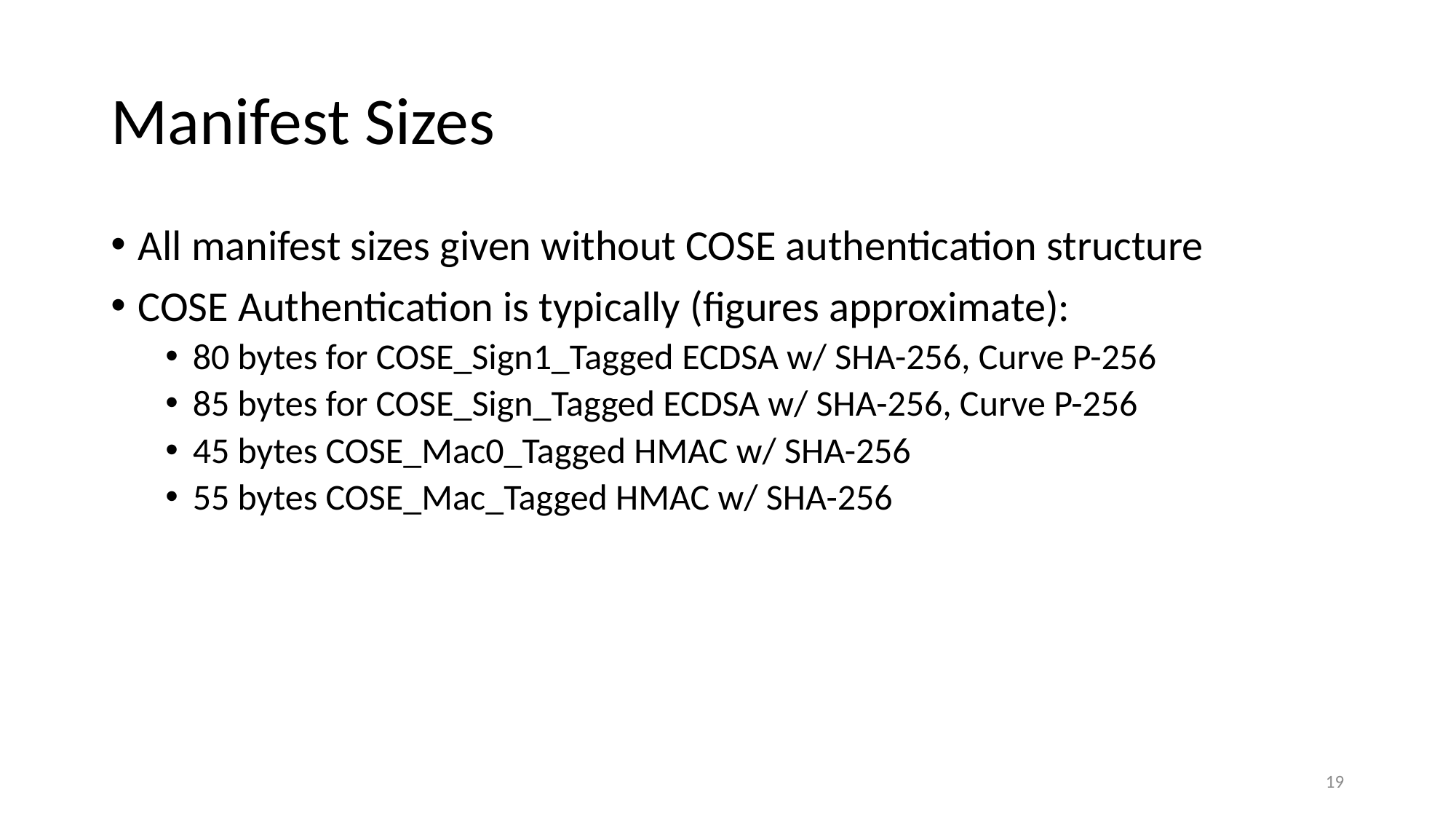

# Manifest Sizes
All manifest sizes given without COSE authentication structure
COSE Authentication is typically (figures approximate):
80 bytes for COSE_Sign1_Tagged ECDSA w/ SHA-256, Curve P-256
85 bytes for COSE_Sign_Tagged ECDSA w/ SHA-256, Curve P-256
45 bytes COSE_Mac0_Tagged HMAC w/ SHA-256
55 bytes COSE_Mac_Tagged HMAC w/ SHA-256
19